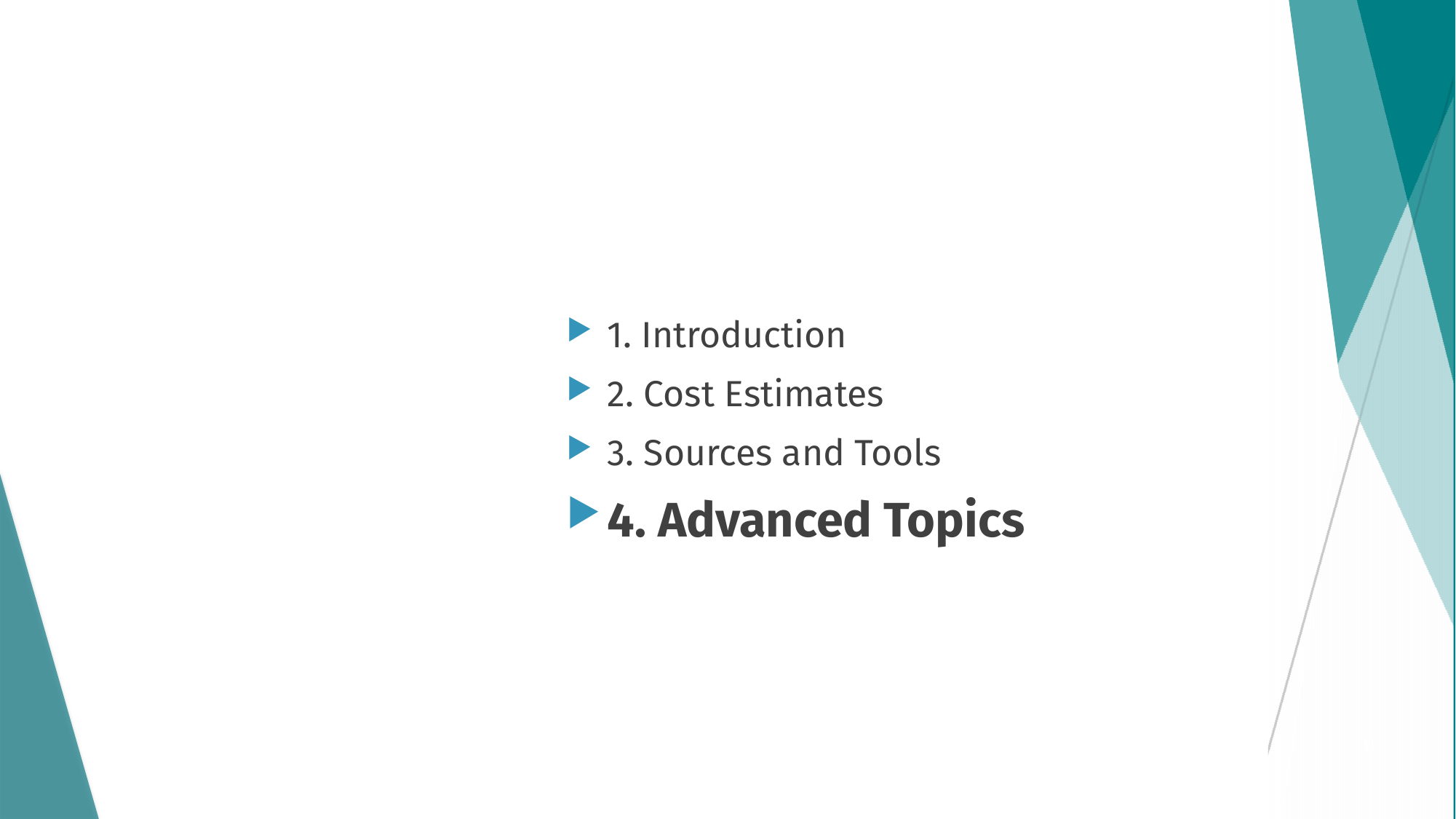

# Section 4: Advanced Topics
1. Introduction
2. Cost Estimates
3. Sources and Tools
4. Advanced Topics
19